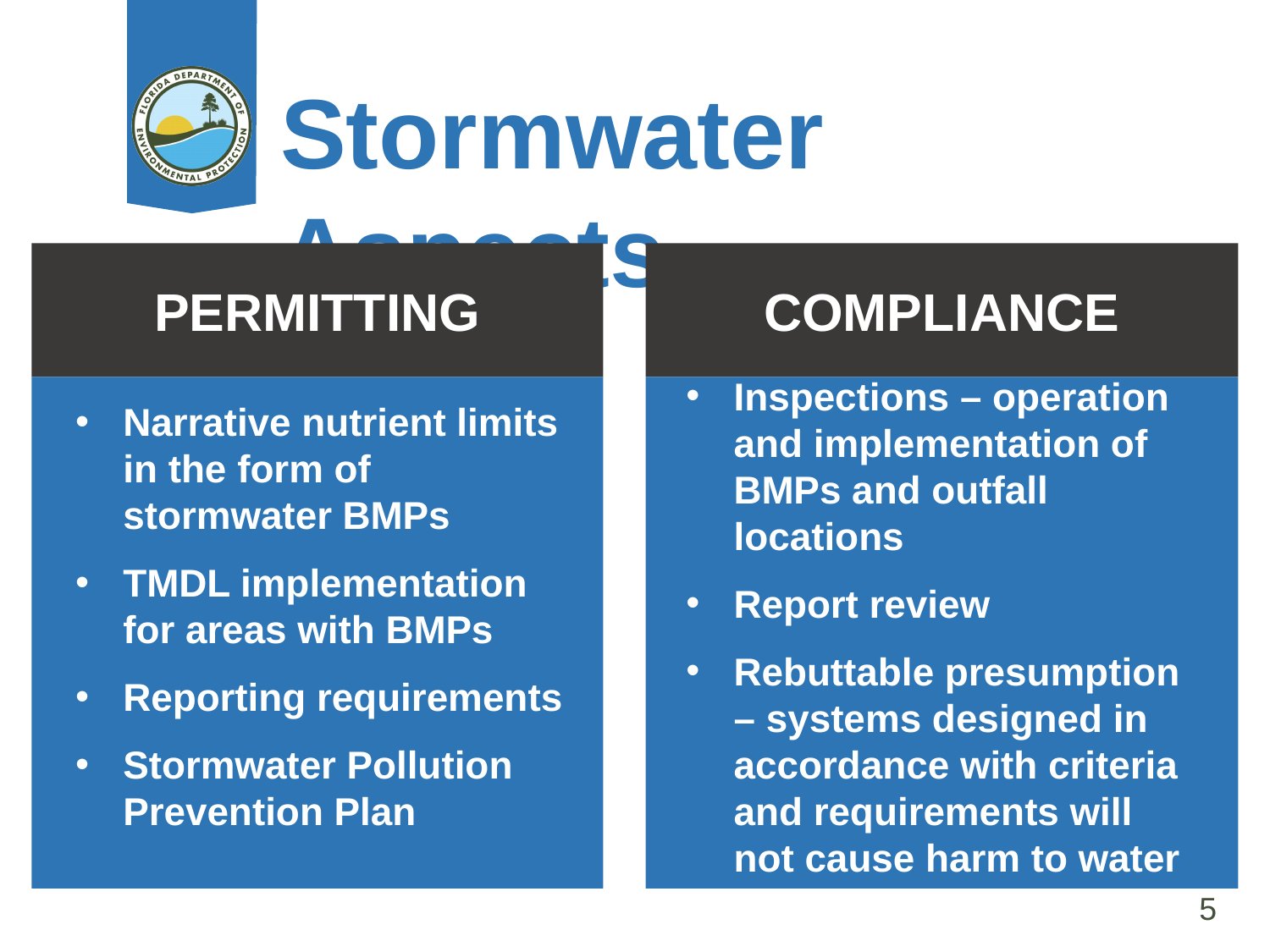

# Stormwater Aspects
PERMITTING
COMPLIANCE
Inspections – operation and implementation of BMPs and outfall locations
Report review
Rebuttable presumption – systems designed in accordance with criteria and requirements will not cause harm to water resources

Narrative nutrient limits in the form of stormwater BMPs
TMDL implementation for areas with BMPs
Reporting requirements
Stormwater Pollution Prevention Plan